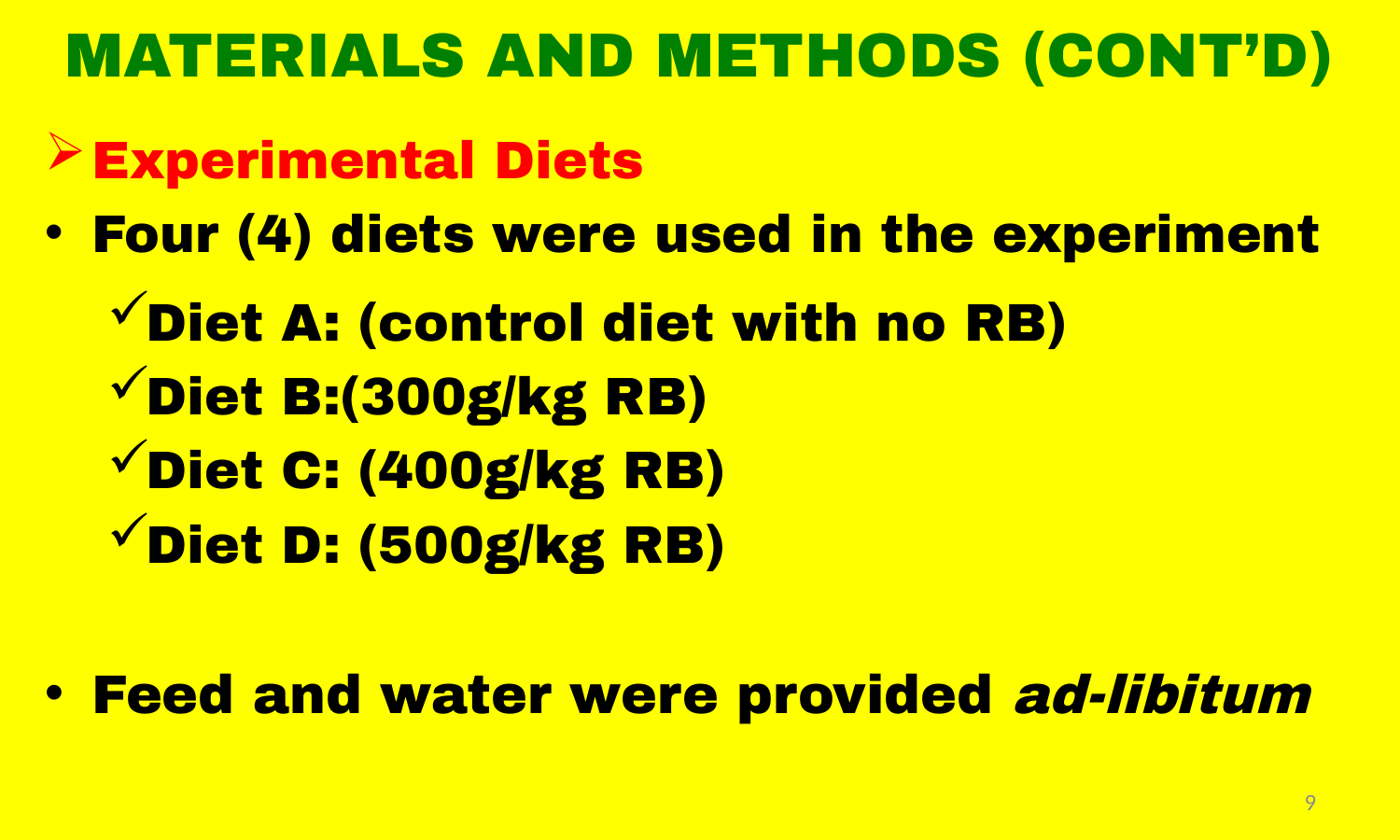

# MATERIALS AND METHODS (CONT’D)
Experimental Diets
Four (4) diets were used in the experiment

Diet A: (control diet with no RB)
Diet B:(300g/kg RB)
Diet C: (400g/kg RB)
Diet D: (500g/kg RB)

Feed and water were provided ad-libitum
9